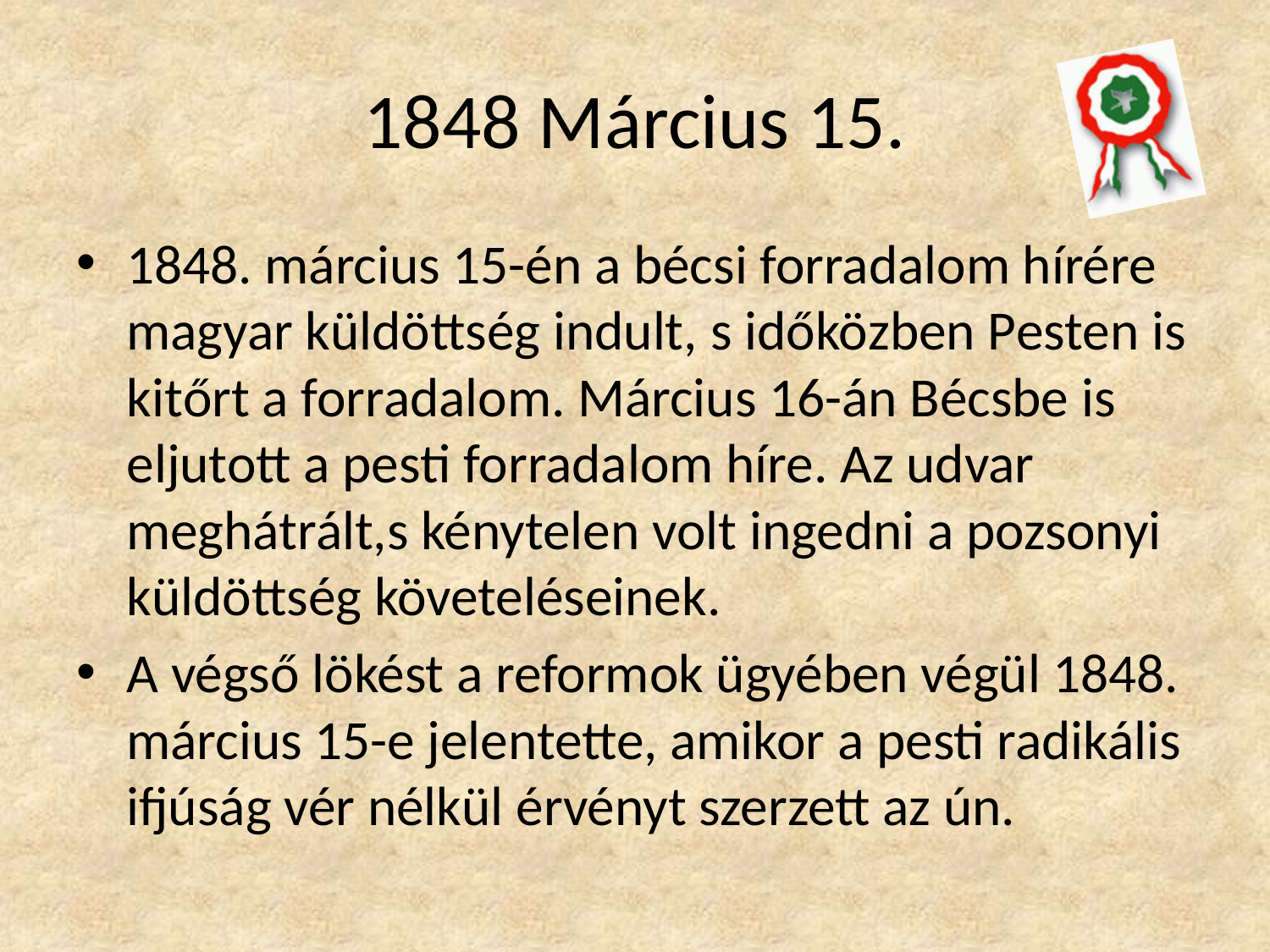

# 1848 Március 15.
1848. március 15-én a bécsi forradalom hírére magyar küldöttség indult, s időközben Pesten is kitőrt a forradalom. Március 16-án Bécsbe is eljutott a pesti forradalom híre. Az udvar meghátrált,s kénytelen volt ingedni a pozsonyi küldöttség követeléseinek.
A végső lökést a reformok ügyében végül 1848. március 15-e jelentette, amikor a pesti radikális ifjúság vér nélkül érvényt szerzett az ún.